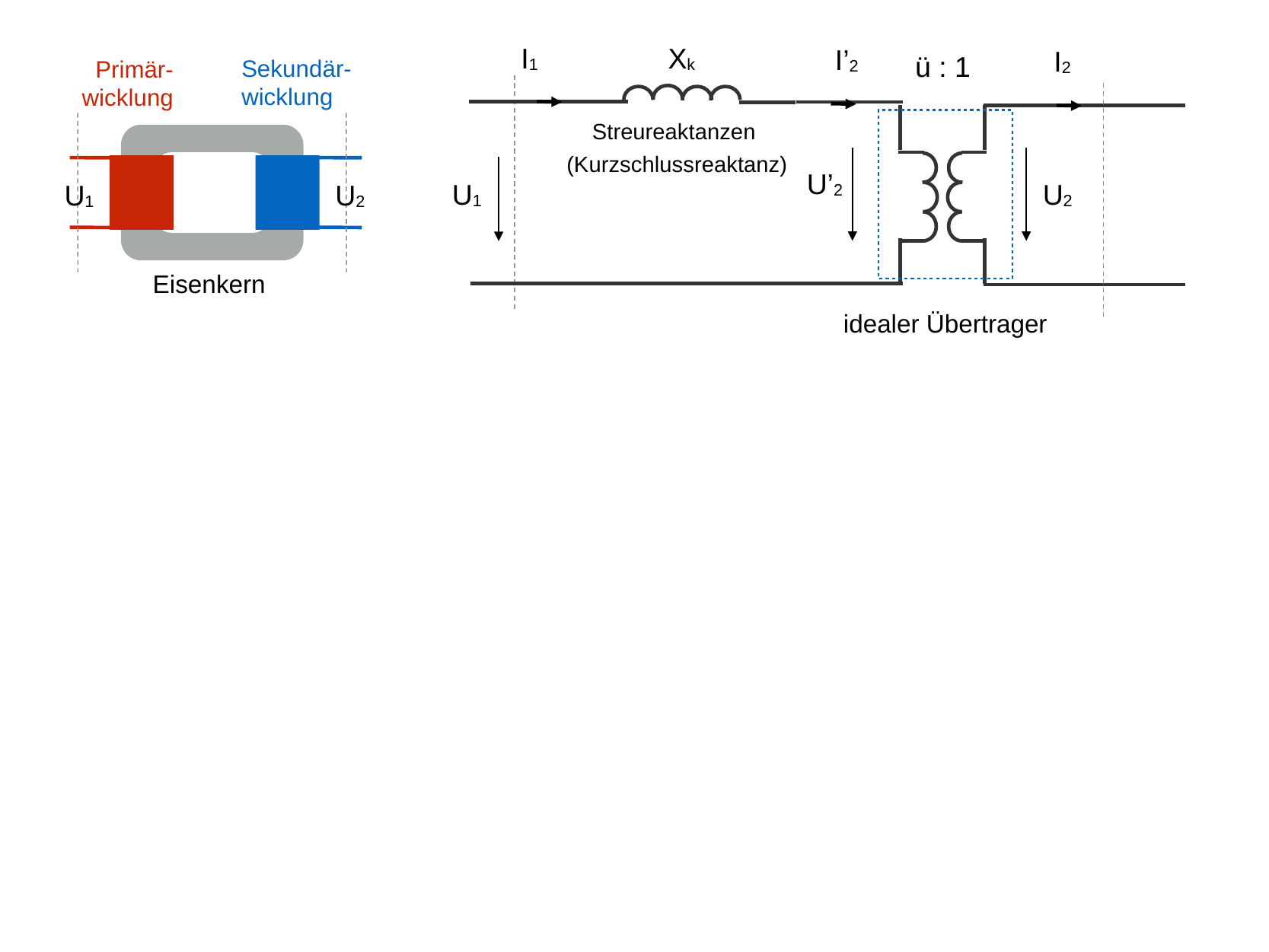

Xk
I1
I’2
I2
ü : 1

U’2
U1
U2

idealer Übertrager
Sekundär-wicklung
Primär-wicklung

U1
U2

Eisenkern
Streureaktanzen
(Kurzschlussreaktanz)